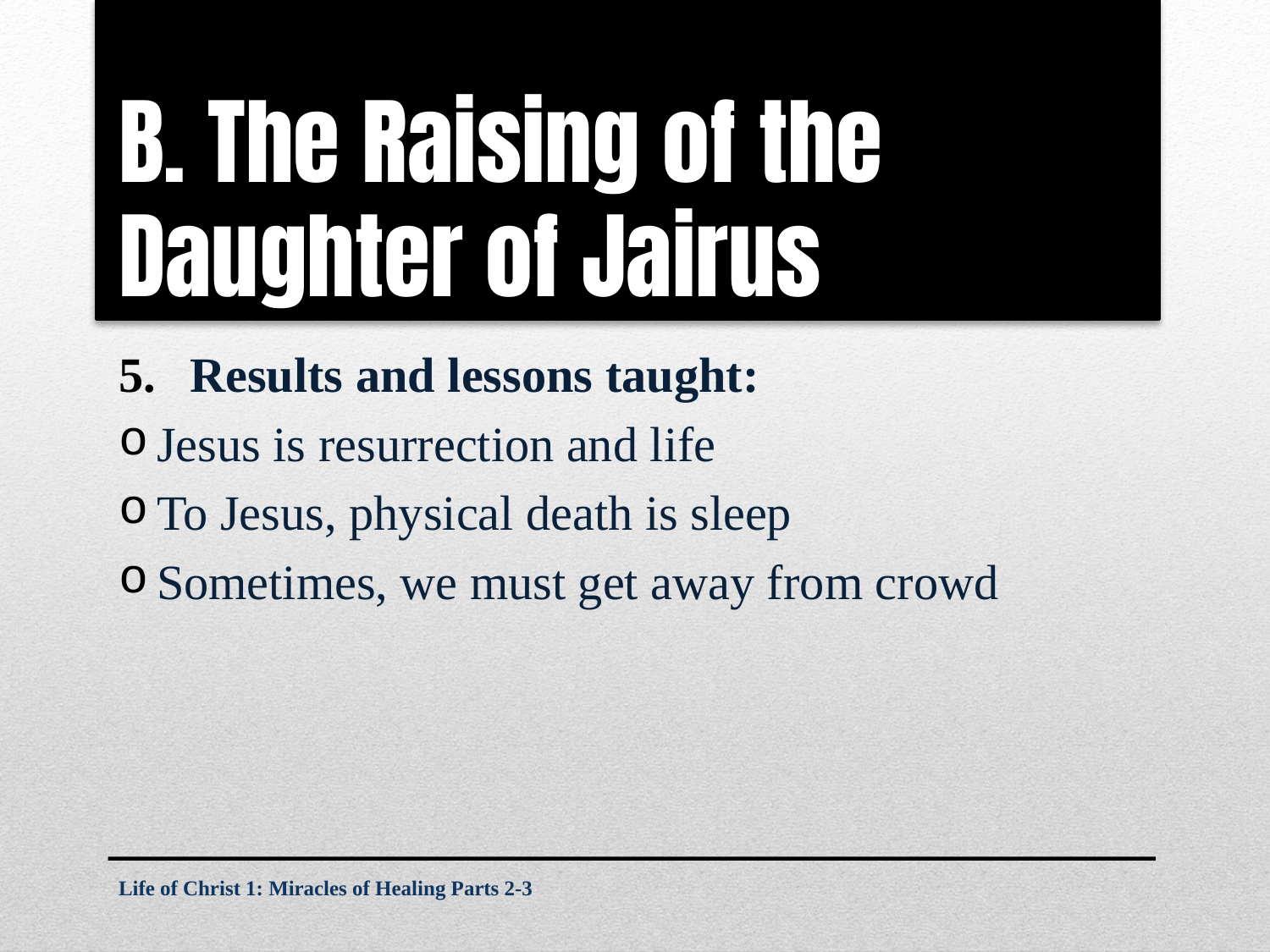

# B. The Raising of the Daughter of Jairus
Results and lessons taught:
Jesus is resurrection and life
To Jesus, physical death is sleep
Sometimes, we must get away from crowd

Life of Christ 1: Miracles of Healing Parts 2-3